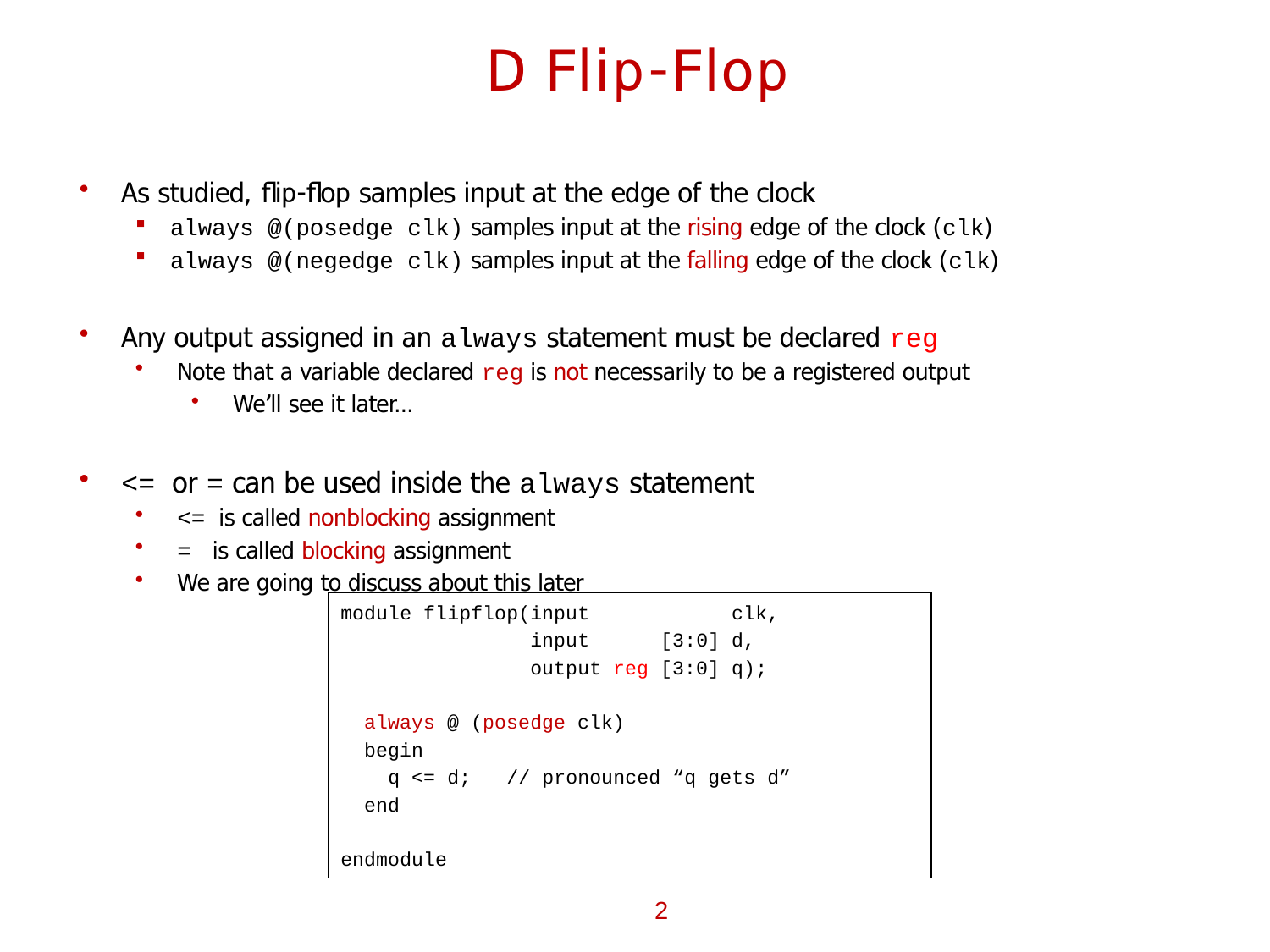

# D Flip-Flop
As studied, flip-flop samples input at the edge of the clock
always @(posedge clk) samples input at the rising edge of the clock (clk)
always @(negedge clk) samples input at the falling edge of the clock (clk)

Any output assigned in an always statement must be declared reg
Note that a variable declared reg is not necessarily to be a registered output
We’ll see it later…

<=  or = can be used inside the always statement
<= is called nonblocking assignment
=   is called blocking assignment
We are going to discuss about this later
module flipflop(input            clk,
                input      [3:0] d,
                output reg [3:0] q);

  always @ (posedge clk)
  begin
    q <= d;   // pronounced “q gets d”
  end

endmodule
2